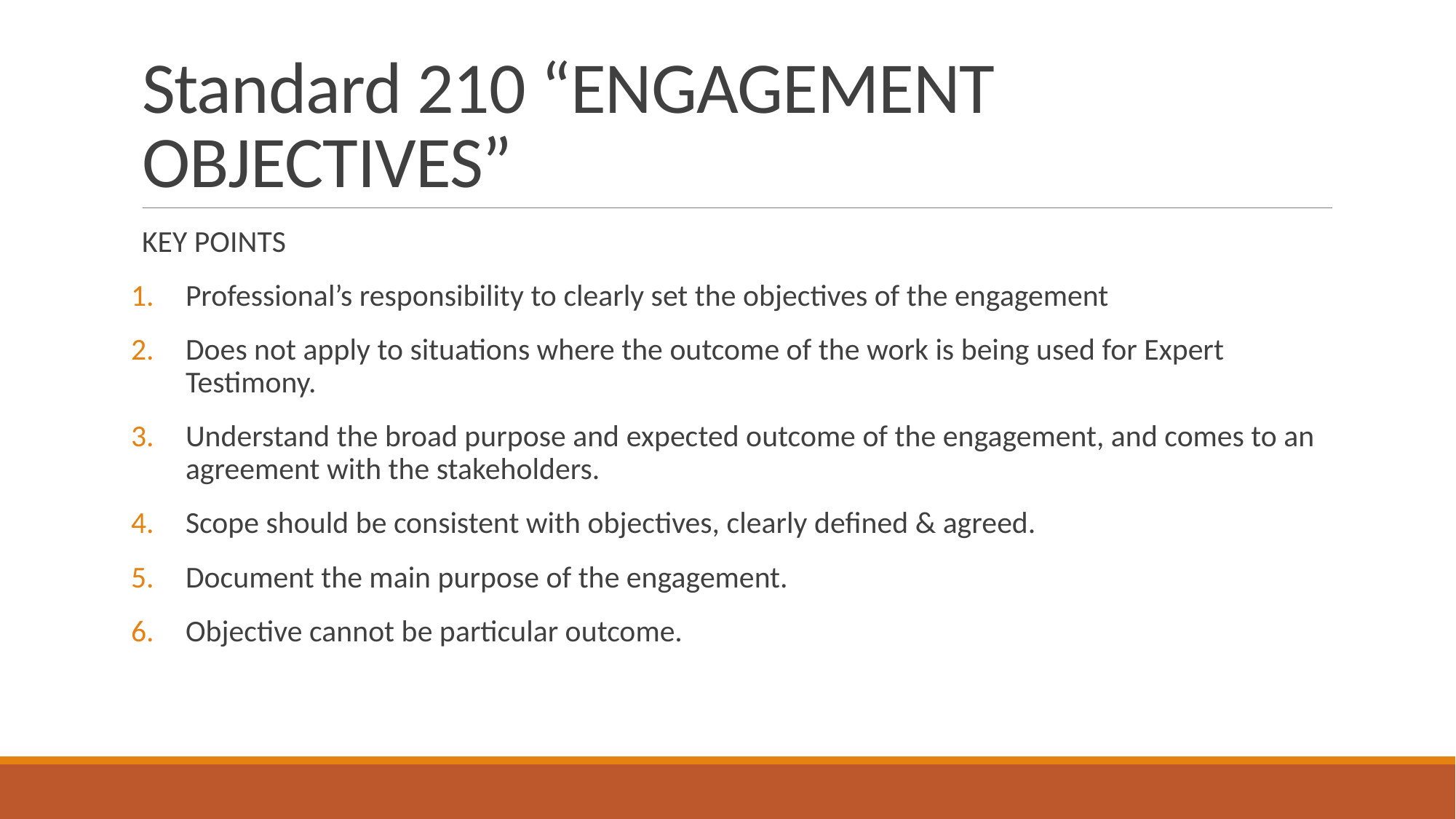

# Standard 210 “ENGAGEMENT OBJECTIVES”
KEY POINTS
Professional’s responsibility to clearly set the objectives of the engagement
Does not apply to situations where the outcome of the work is being used for Expert Testimony.
Understand the broad purpose and expected outcome of the engagement, and comes to an agreement with the stakeholders.
Scope should be consistent with objectives, clearly defined & agreed.
Document the main purpose of the engagement.
Objective cannot be particular outcome.